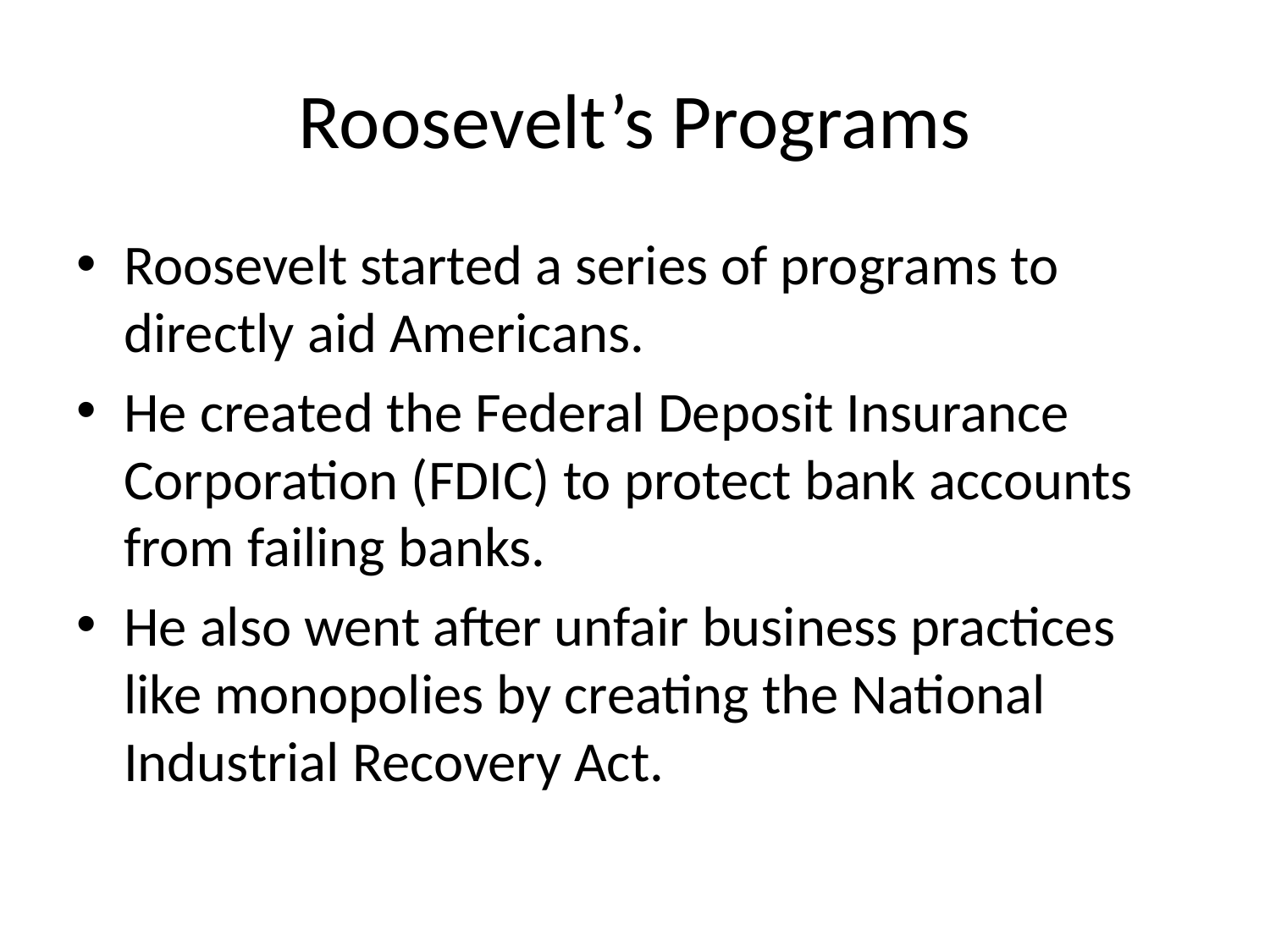

# Roosevelt’s Programs
Roosevelt started a series of programs to directly aid Americans.
He created the Federal Deposit Insurance Corporation (FDIC) to protect bank accounts from failing banks.
He also went after unfair business practices like monopolies by creating the National Industrial Recovery Act.